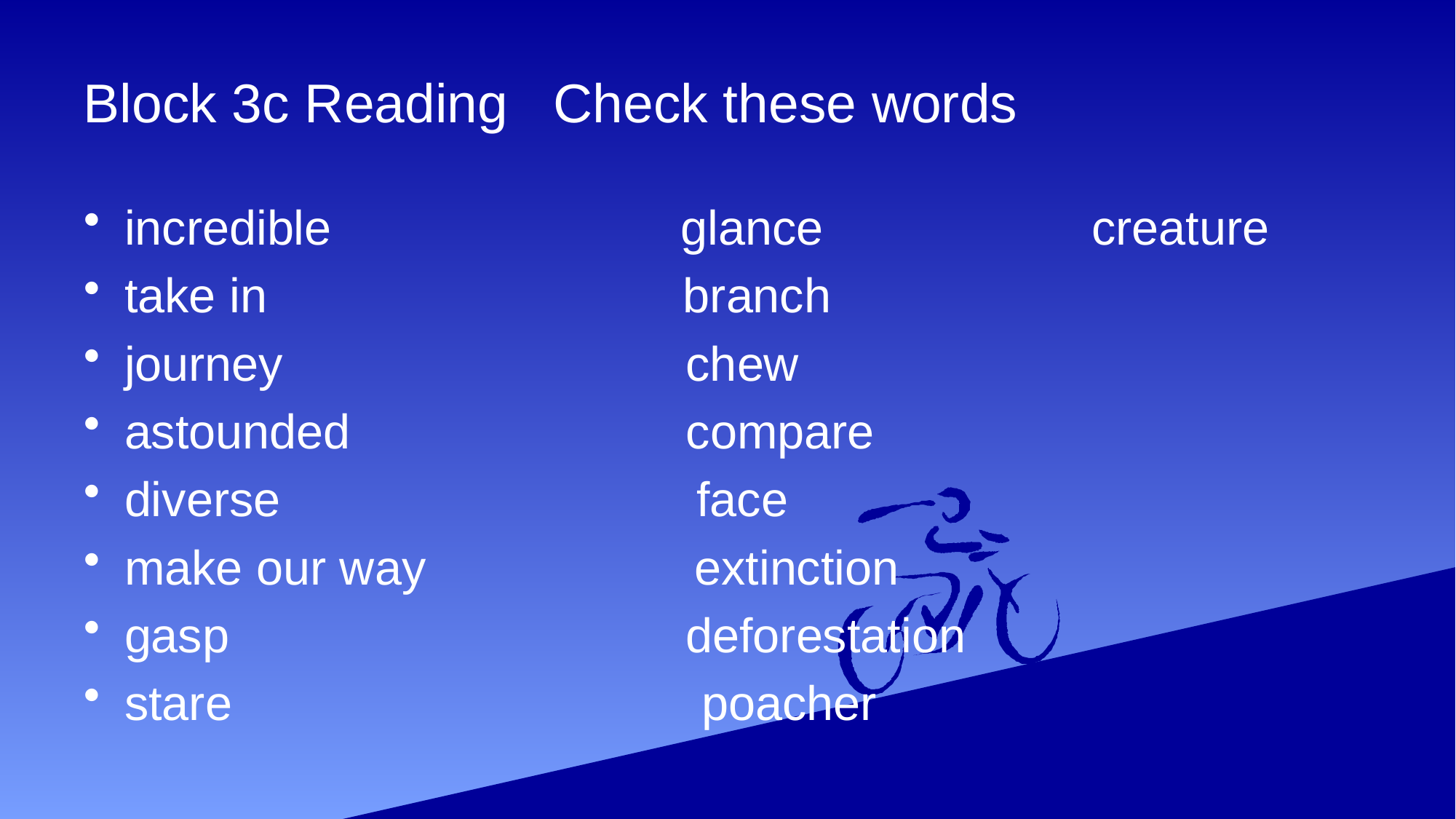

# Block 3c Reading   Check these words
incredible                          glance                    creature
take in                               branch
journey                              chew
astounded                         compare
diverse                               face
make our way                    extinction
gasp                                  deforestation
stare                                   poacher